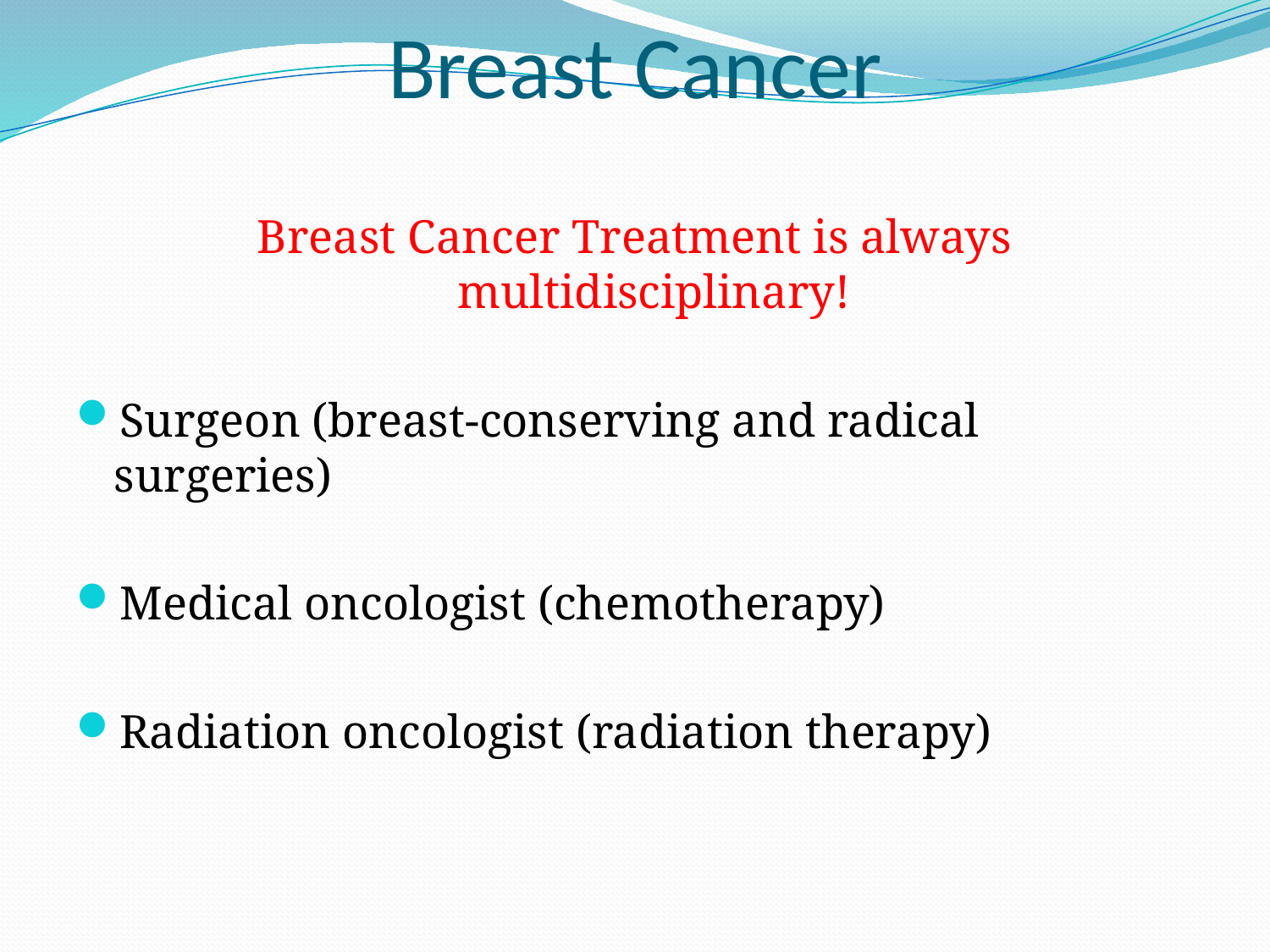

# Breast Cancer

Breast Cancer Treatment is always multidisciplinary!

Surgeon (breast-conserving and radical surgeries)

Medical oncologist (chemotherapy)

Radiation oncologist (radiation therapy)